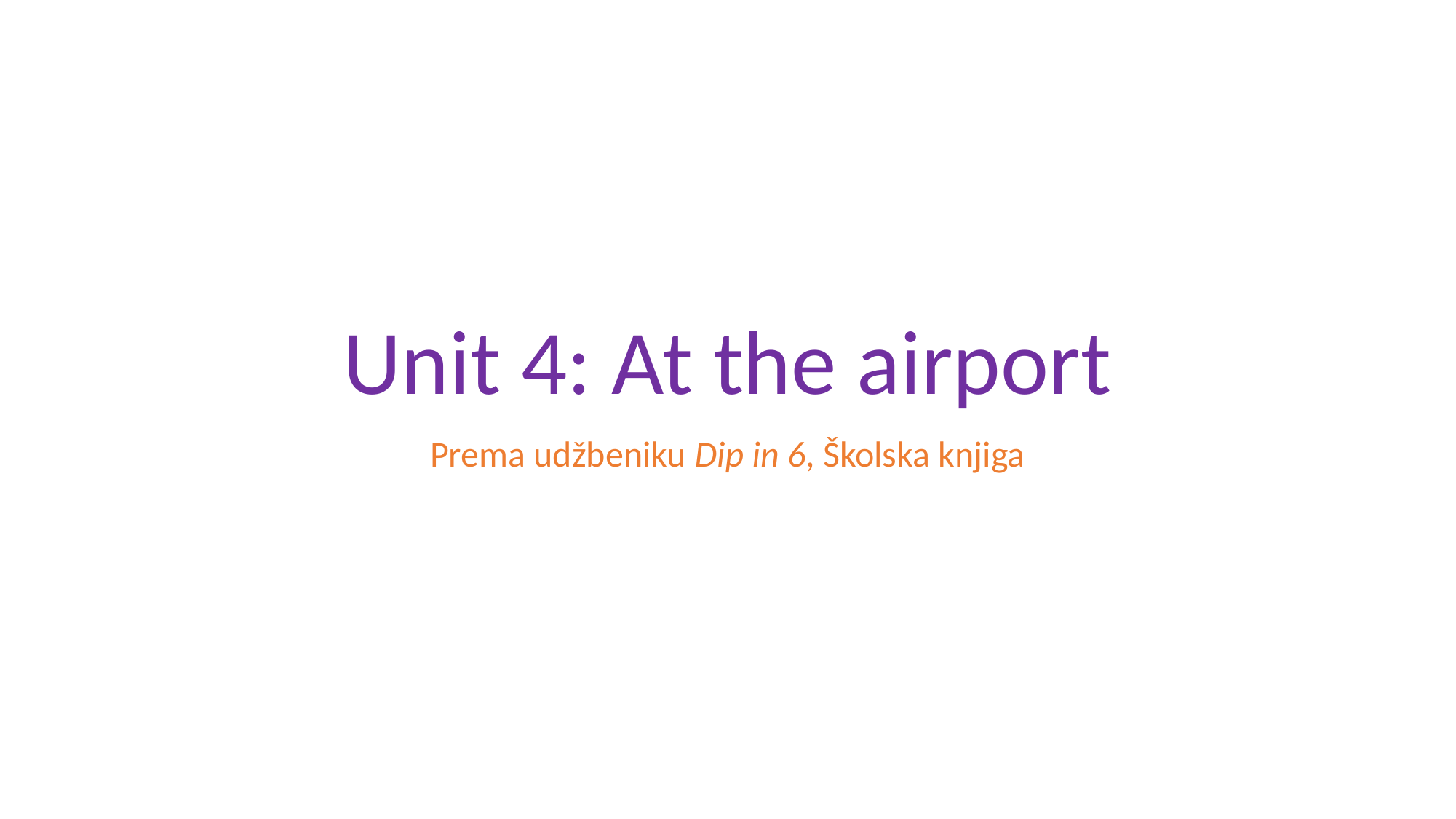

# Unit 4: At the airport
Prema udžbeniku Dip in 6, Školska knjiga